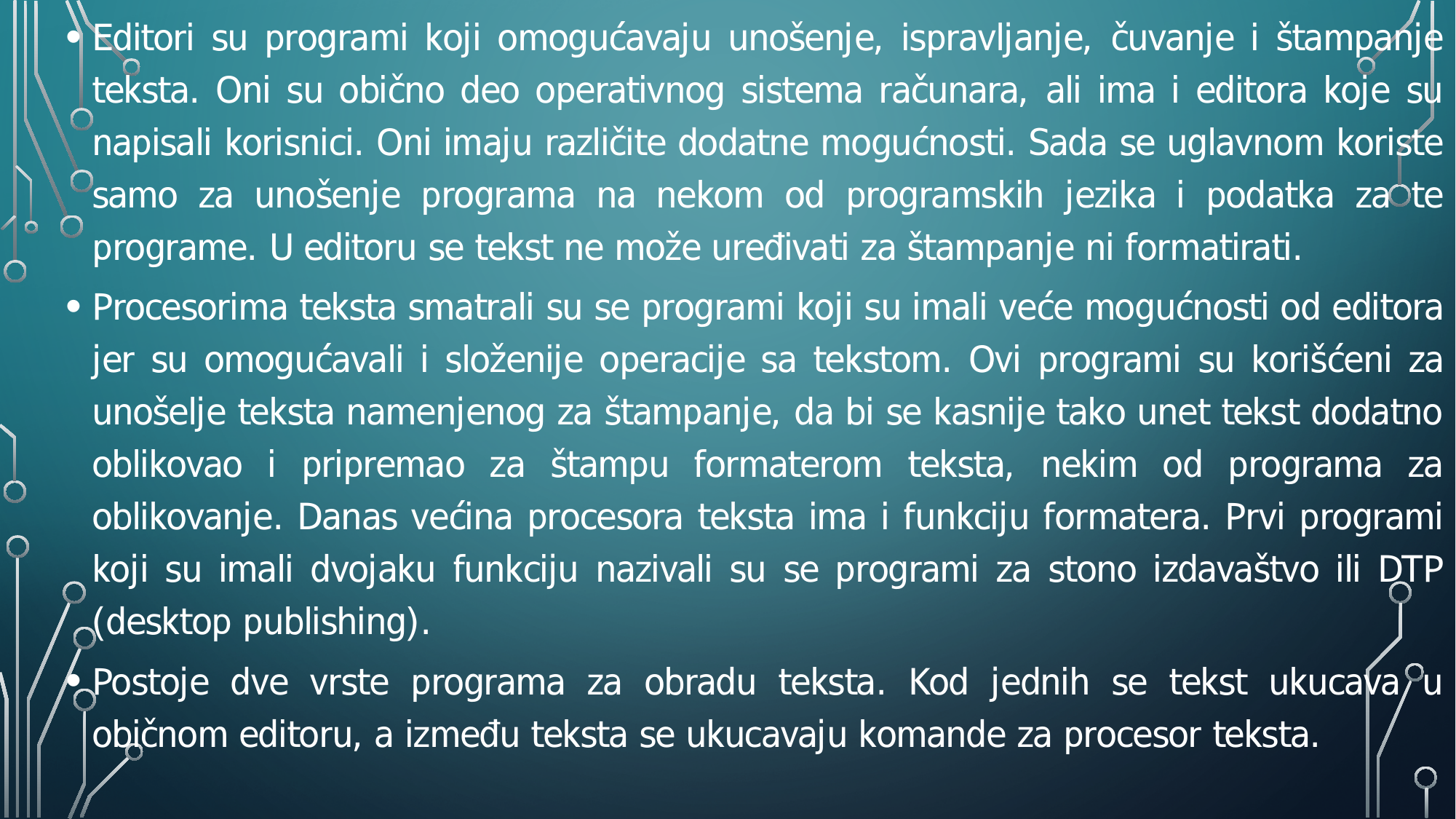

Editori su programi koji omogućavaju unošenje, ispravljanje, čuvanje i štampanje teksta. Oni su obično deo operativnog sistema računara, ali ima i editora koje su napisali korisnici. Oni imaju različite dodatne mogućnosti. Sada se uglavnom koriste samo za unošenje programa na nekom od programskih jezika i podatka za te programe. U editoru se tekst ne može uređivati za štampanje ni formatirati.
Procesorima teksta smatrali su se programi koji su imali veće mogućnosti od editora jer su omogućavali i složenije operacije sa tekstom. Ovi programi su korišćeni za unošelje teksta namenjenog za štampanje, da bi se kasnije tako unet tekst dodatno oblikovao i pripremao za štampu formaterom teksta, nekim od programa za oblikovanje. Danas većina procesora teksta ima i funkciju formatera. Prvi programi koji su imali dvojaku funkciju nazivali su se programi za stono izdavaštvo ili DTP (desktop publishing).
Postoje dve vrste programa za obradu teksta. Kod jednih se tekst ukucava u običnom editoru, a između teksta se ukucavaju komande za procesor teksta.